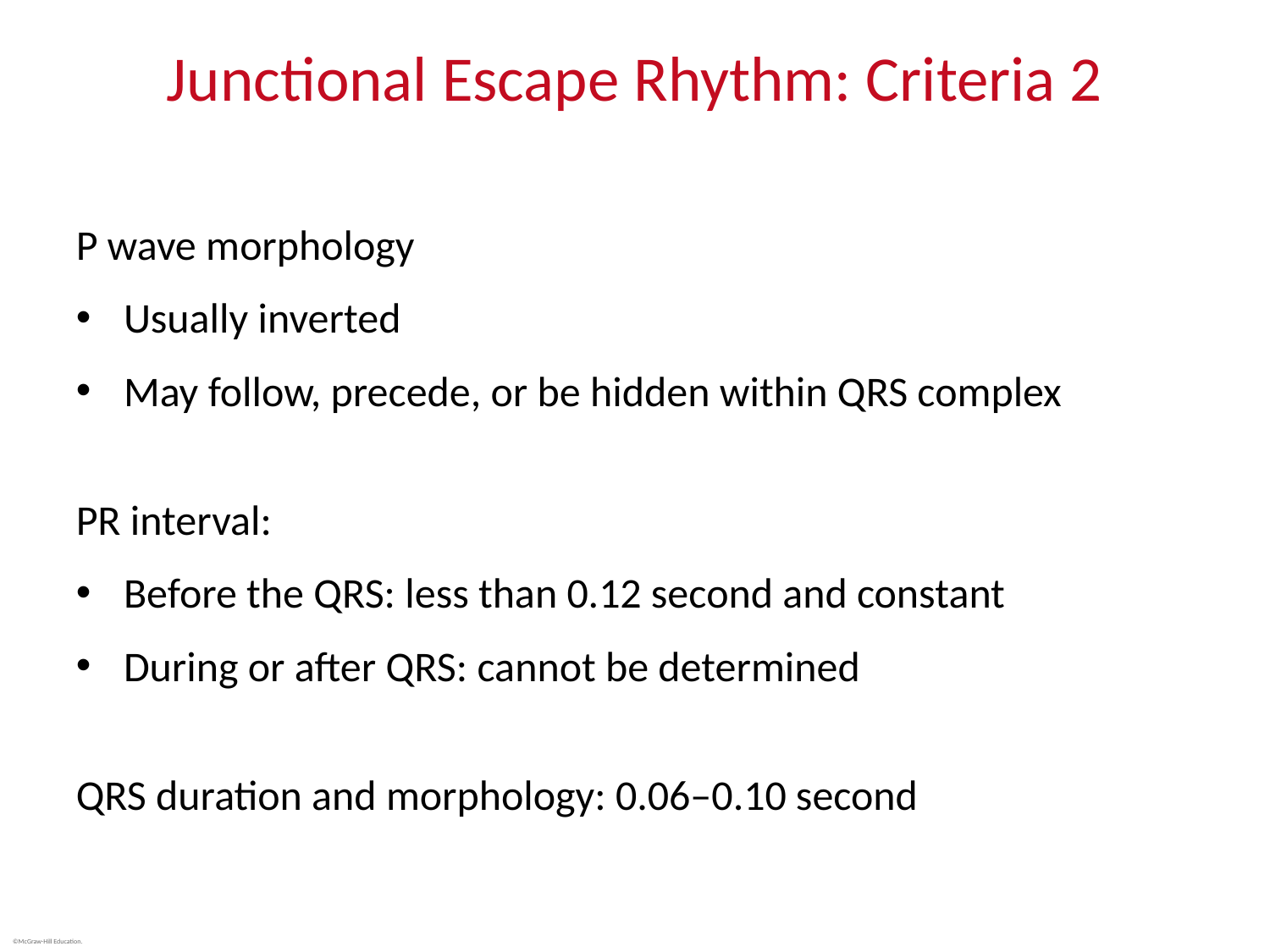

# Junctional Escape Rhythm: Criteria 2
P wave morphology
Usually inverted
May follow, precede, or be hidden within QRS complex
PR interval:
Before the QRS: less than 0.12 second and constant
During or after QRS: cannot be determined
QRS duration and morphology: 0.06‒0.10 second